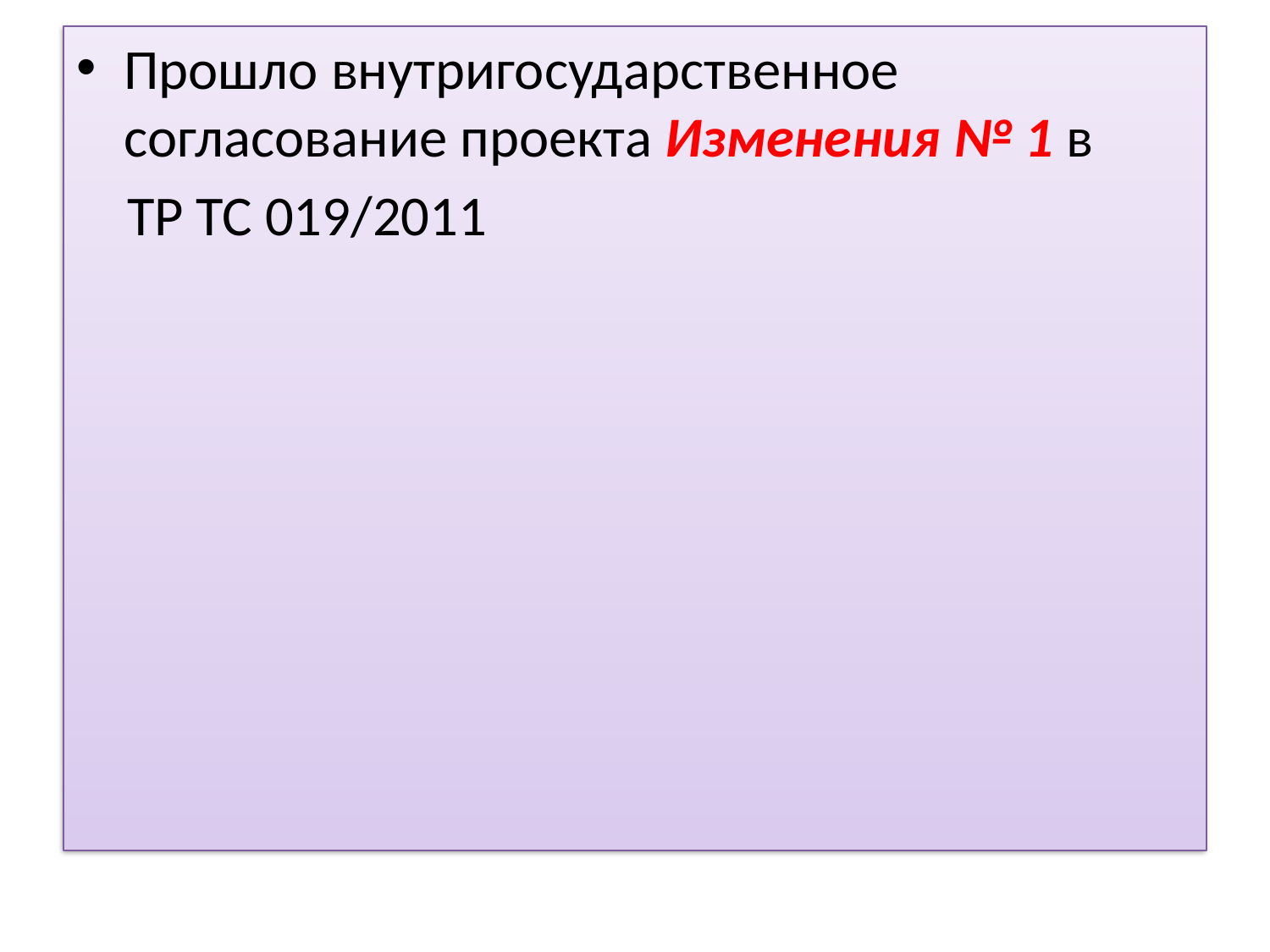

Прошло внутригосударственное согласование проекта Изменения № 1 в
    ТР ТС 019/2011